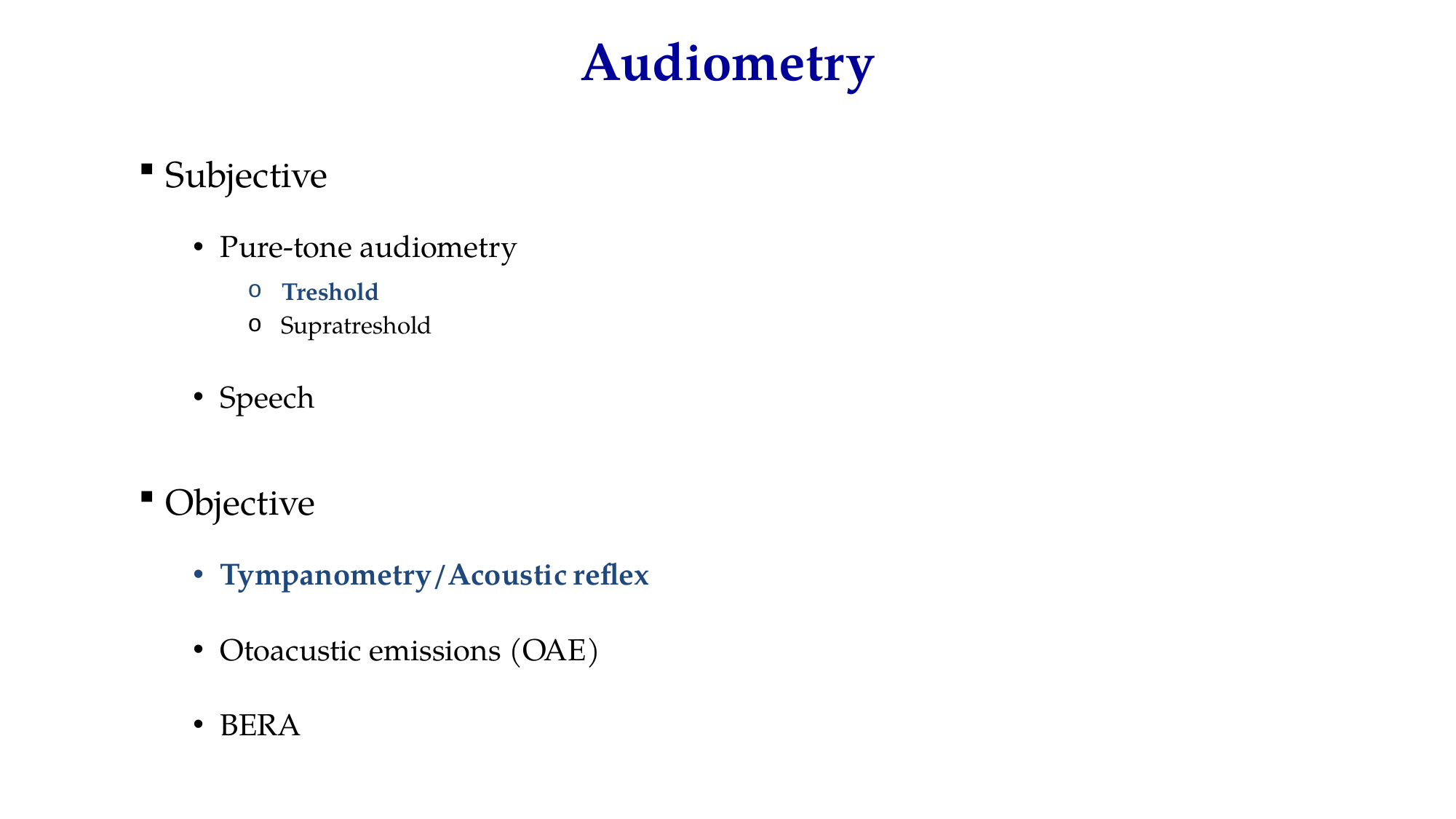

Audiometry
Subjective

Pure-tone audiometry
Treshold
 Supratreshold

Speech

Objective

Tympanometry/Acoustic reflex

Otoacustic emissions (OAE)

BERA